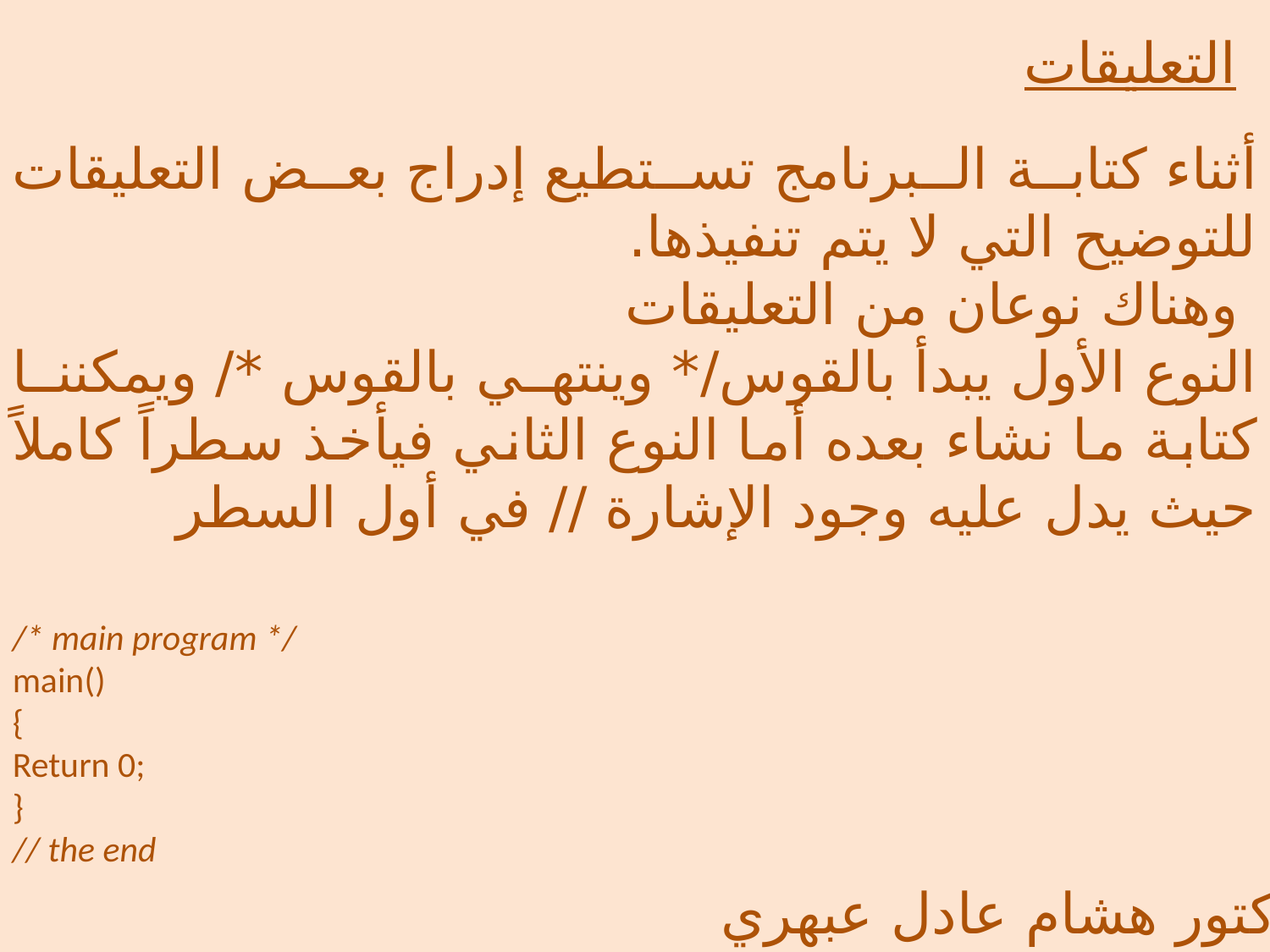

التعليقات
أثناء كتابة البرنامج تستطيع إدراج بعض التعليقات للتوضيح التي لا يتم تنفيذها.
 وهناك نوعان من التعليقات
النوع الأول يبدأ بالقوس/* وينتهي بالقوس */ ويمكننا كتابة ما نشاء بعده أما النوع الثاني فيأخذ سطراً كاملاً حيث يدل عليه وجود الإشارة // في أول السطر

/* main program */
main()
{
Return 0;
}
// the end

الدكتور هشام عادل عبهري